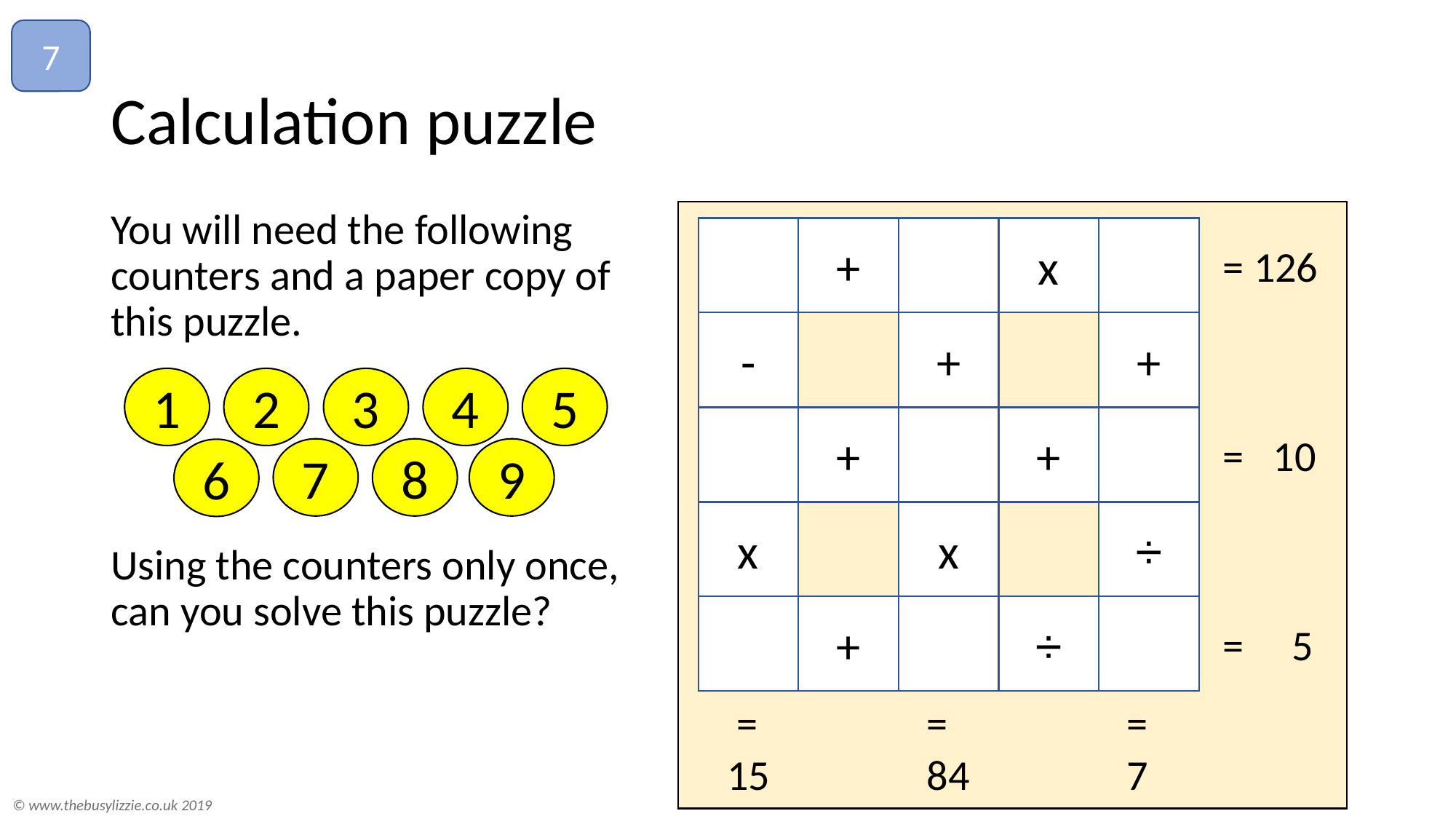

7
# Calculation puzzle
You will need the following counters and a paper copy of this puzzle.
Using the counters only once, can you solve this puzzle?

+

x
+
-

+

+

+

÷

x

x

+

÷
= 126
1
2
3
4
5
9
8
7
6
=   10
=     5
 =
 7
 =
15
 =
 84
© www.thebusylizzie.co.uk 2019